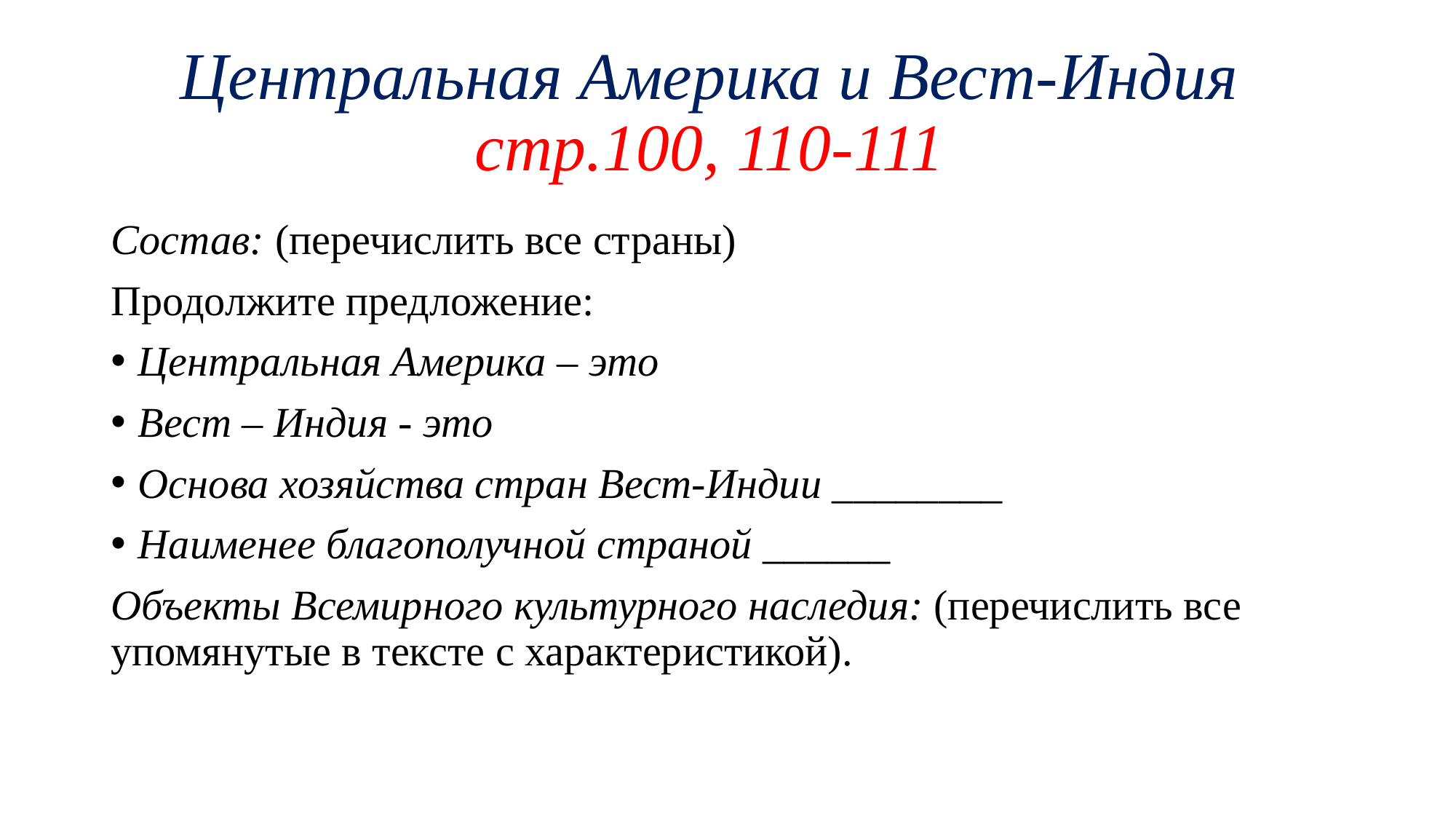

# Центральная Америка и Вест-Индия стр.100, 110-111
Состав: (перечислить все страны)
Продолжите предложение:
Центральная Америка – это
Вест – Индия - это
Основа хозяйства стран Вест-Индии ________
Наименее благополучной страной ______
Объекты Всемирного культурного наследия: (перечислить все упомянутые в тексте с характеристикой).